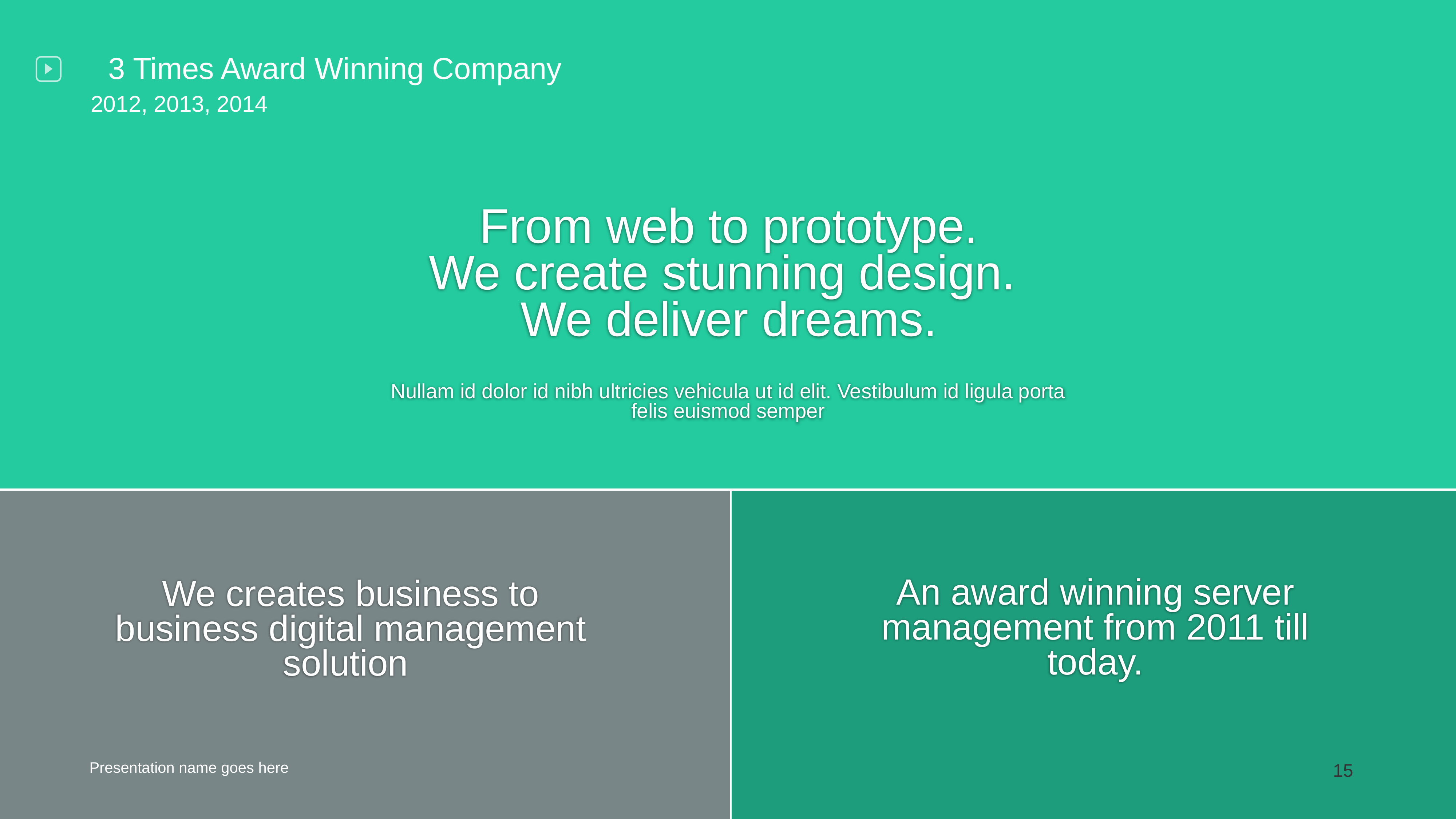

3 Times Award Winning Company

2012, 2013, 2014
From web to prototype.
We create stunning design.
We deliver dreams.
Nullam id dolor id nibh ultricies vehicula ut id elit. Vestibulum id ligula porta felis euismod semper

An award winning server management from 2011 till today.
We creates business to business digital management solution
Presentation name goes here
15